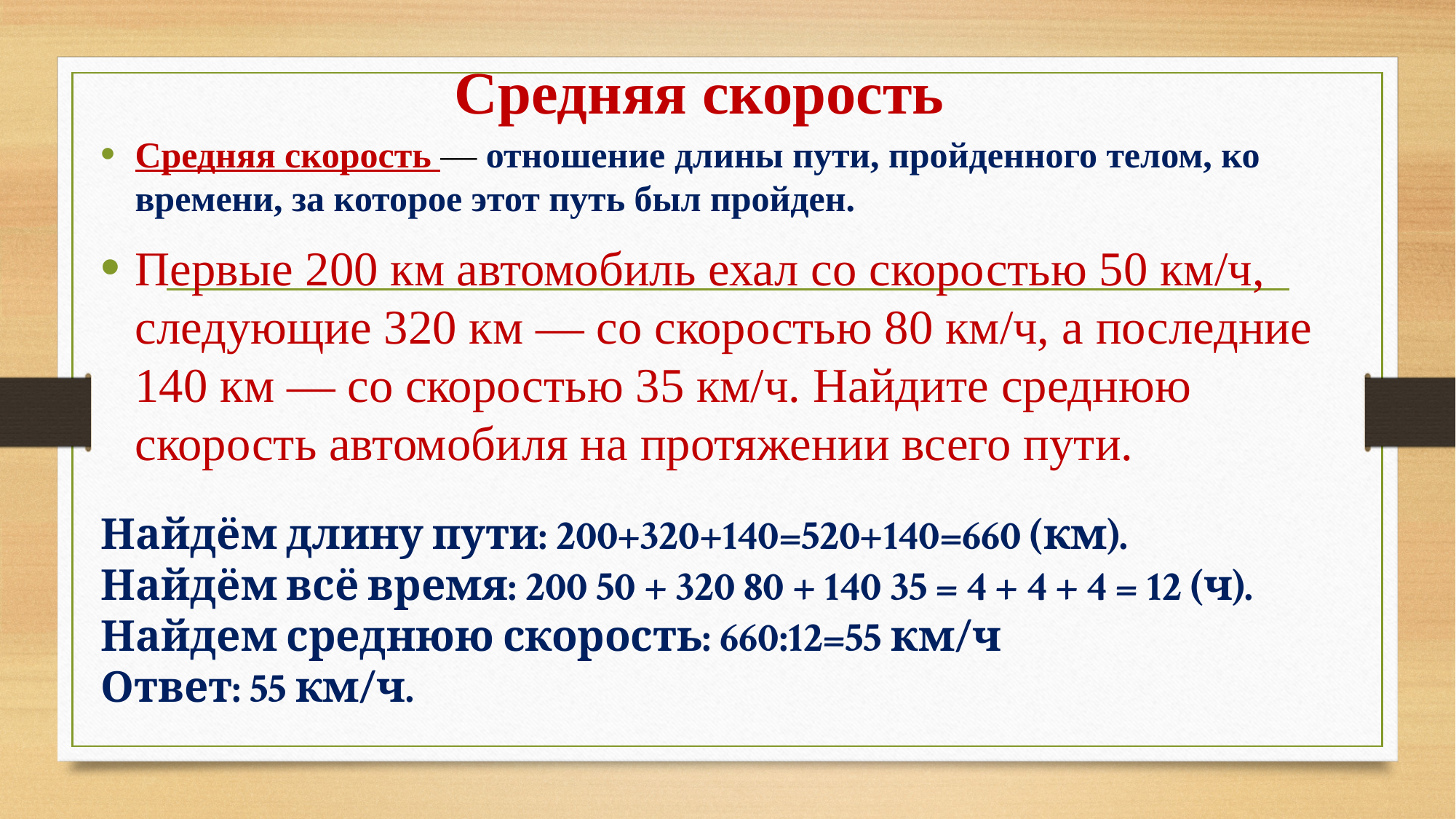

# Средняя скорость
Средняя скорость ― отношение длины пути, пройденного телом, ко времени, за которое этот путь был пройден.
Первые 200 км автомобиль ехал со скоростью 50 км/ч, следующие 320 км ― со скоростью 80 км/ч, а последние 140 км ― со скоростью 35 км/ч. Найдите среднюю скорость автомобиля на протяжении всего пути.
Найдём длину пути: 200+320+140=520+140=660 (км).
Найдём всё время: 200 50 + 320 80 + 140 35 = 4 + 4 + 4 = 12 (ч).
Найдем среднюю скорость: 660:12=55 км/ч
Ответ: 55 км/ч.